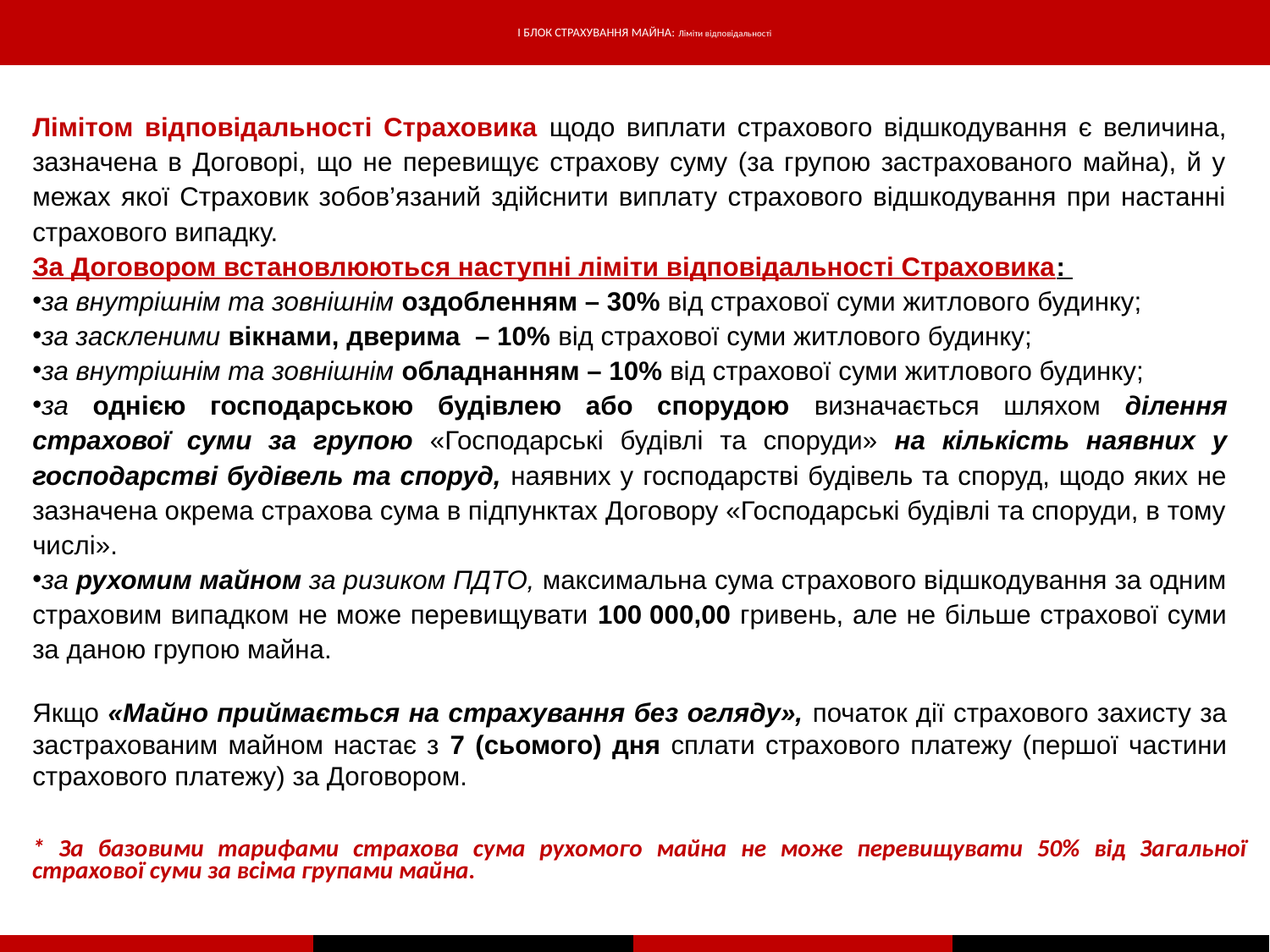

# І БЛОК СТРАХУВАННЯ МАЙНА: Ліміти відповідальності
Лімітом відповідальності Страховика щодо виплати страхового відшкодування є величина, зазначена в Договорі, що не перевищує страхову суму (за групою застрахованого майна), й у межах якої Страховик зобов’язаний здійснити виплату страхового відшкодування при настанні страхового випадку.
За Договором встановлюються наступні ліміти відповідальності Страховика:
за внутрішнім та зовнішнім оздобленням – 30% від страхової суми житлового будинку;
за заскленими вікнами, дверима  – 10% від страхової суми житлового будинку;
за внутрішнім та зовнішнім обладнанням – 10% від страхової суми житлового будинку;
за однією господарською будівлею або спорудою визначається шляхом ділення страхової суми за групою «Господарські будівлі та споруди» на кількість наявних у господарстві будівель та споруд, наявних у господарстві будівель та споруд, щодо яких не зазначена окрема страхова сума в підпунктах Договору «Господарські будівлі та споруди, в тому числі».
за рухомим майном за ризиком ПДТО, максимальна сума страхового відшкодування за одним страховим випадком не може перевищувати 100 000,00 гривень, але не більше страхової суми за даною групою майна.

Якщо «Майно приймається на страхування без огляду», початок дії страхового захисту за застрахованим майном настає з 7 (сьомого) дня сплати страхового платежу (першої частини страхового платежу) за Договором.
* За базовими тарифами страхова сума рухомого майна не може перевищувати 50% від Загальної страхової суми за всіма групами майна.